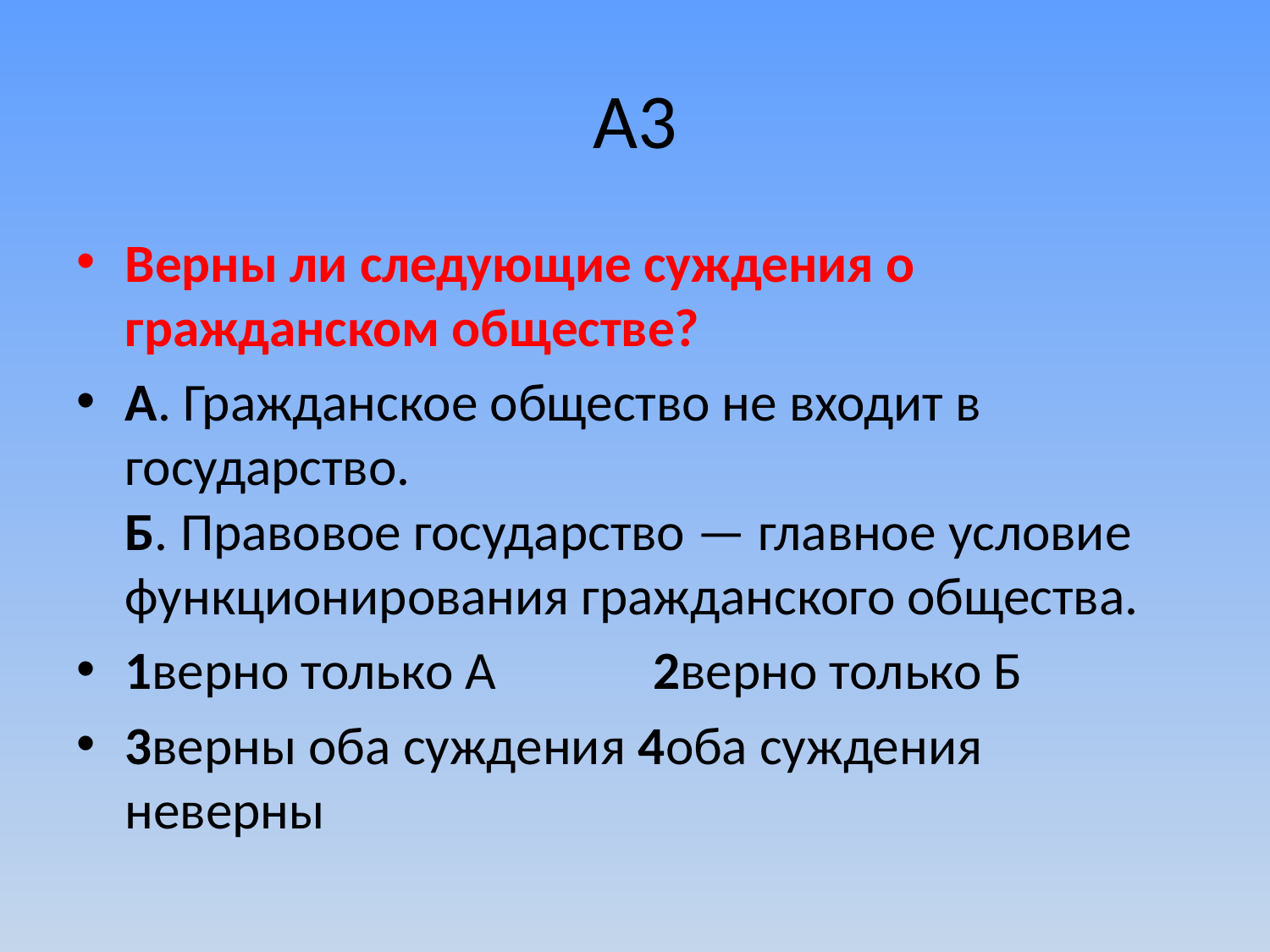

# А3
Верны ли следующие суждения о гражданском обществе?
А. Гражданское общество не входит в государство.
Б. Правовое государство — главное условие функционирования гражданского общества.
1верно только А             2верно только Б
3верны оба суждения 4оба суждения неверны